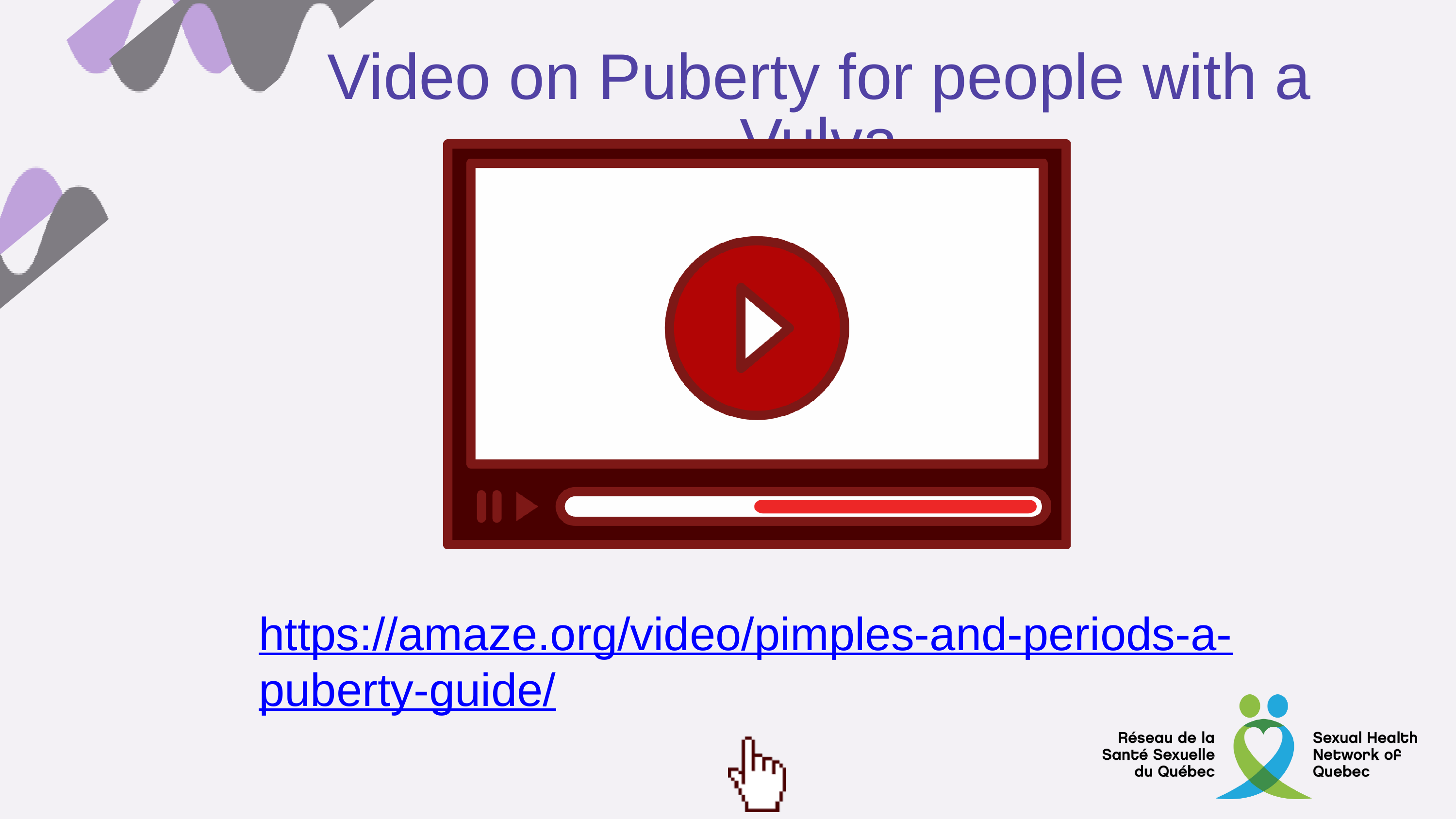

Video on Puberty for people with a Vulva

https://amaze.org/video/pimples-and-periods-a-puberty-guide/